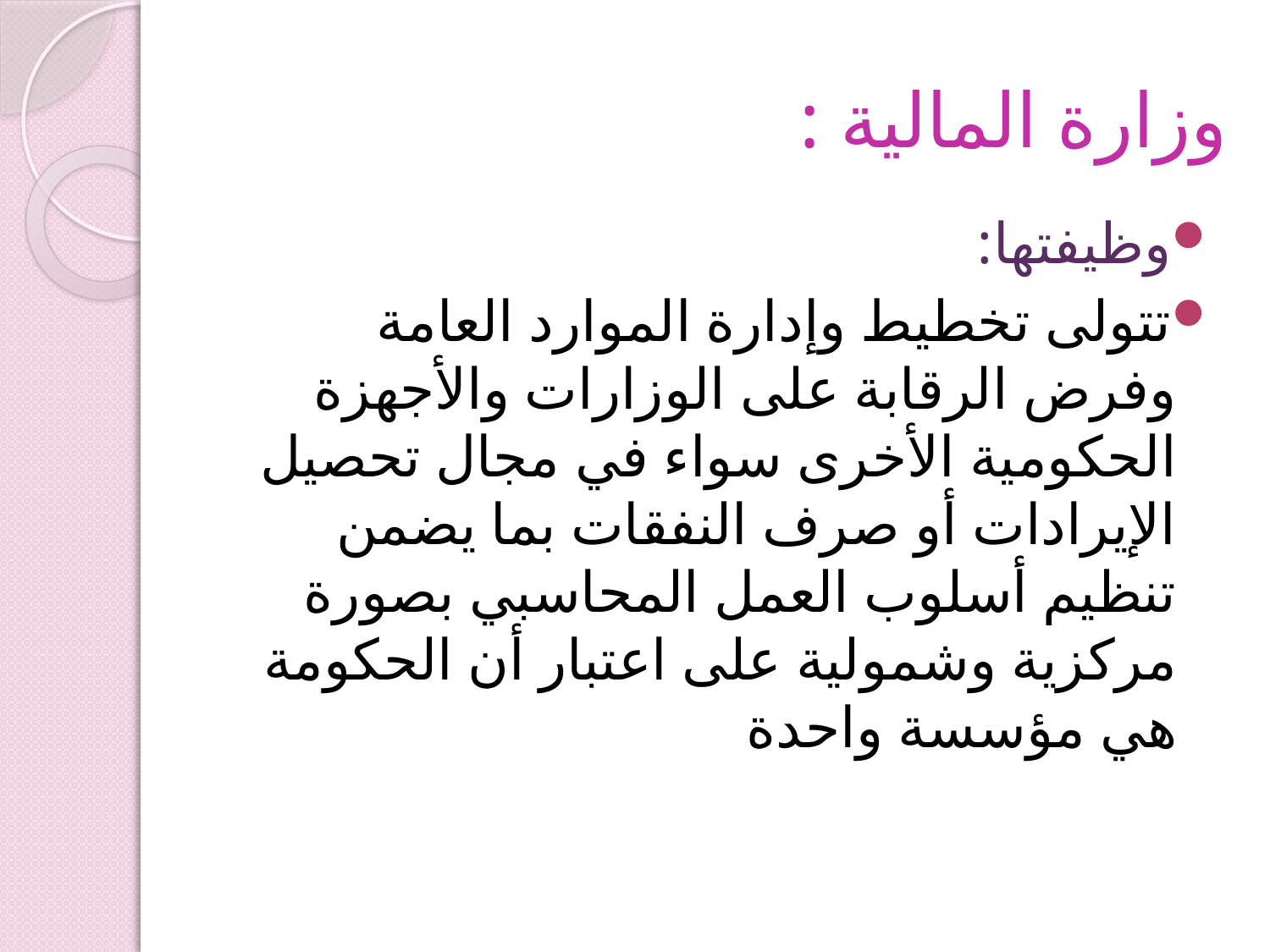

# وزارة المالية :
وظيفتها:
تتولى تخطيط وإدارة الموارد العامة وفرض الرقابة على الوزارات والأجهزة الحكومية الأخرى سواء في مجال تحصيل الإيرادات أو صرف النفقات بما يضمن تنظيم أسلوب العمل المحاسبي بصورة مركزية وشمولية على اعتبار أن الحكومة هي مؤسسة واحدة